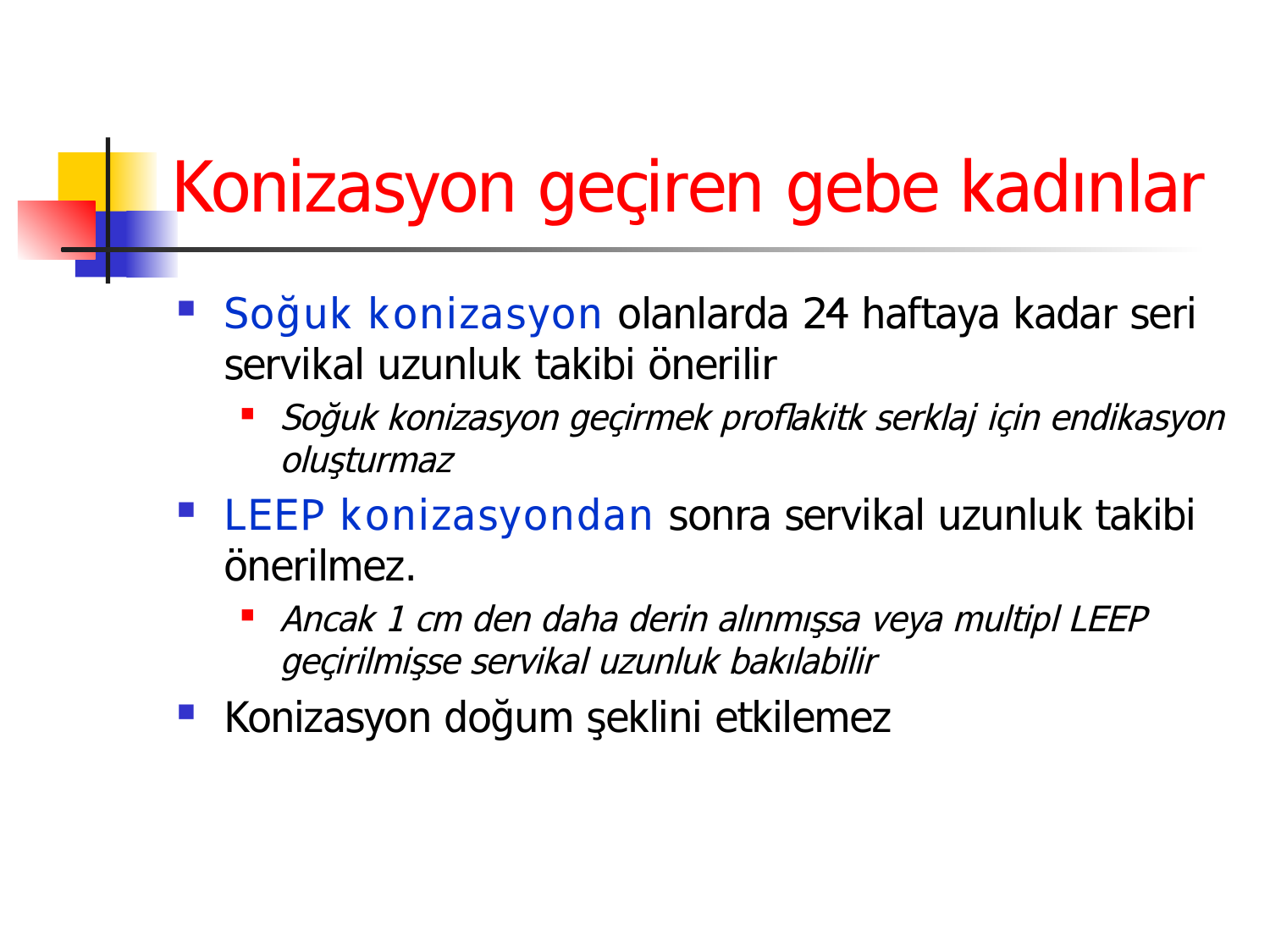

# Konizasyon geçiren gebe kadınlar
Soğuk konizasyon olanlarda 24 haftaya kadar seri servikal uzunluk takibi önerilir
Soğuk konizasyon geçirmek proflakitk serklaj için endikasyon oluşturmaz
LEEP konizasyondan sonra servikal uzunluk takibi önerilmez.
Ancak 1 cm den daha derin alınmışsa veya multipl LEEP geçirilmişse servikal uzunluk bakılabilir
Konizasyon doğum şeklini etkilemez